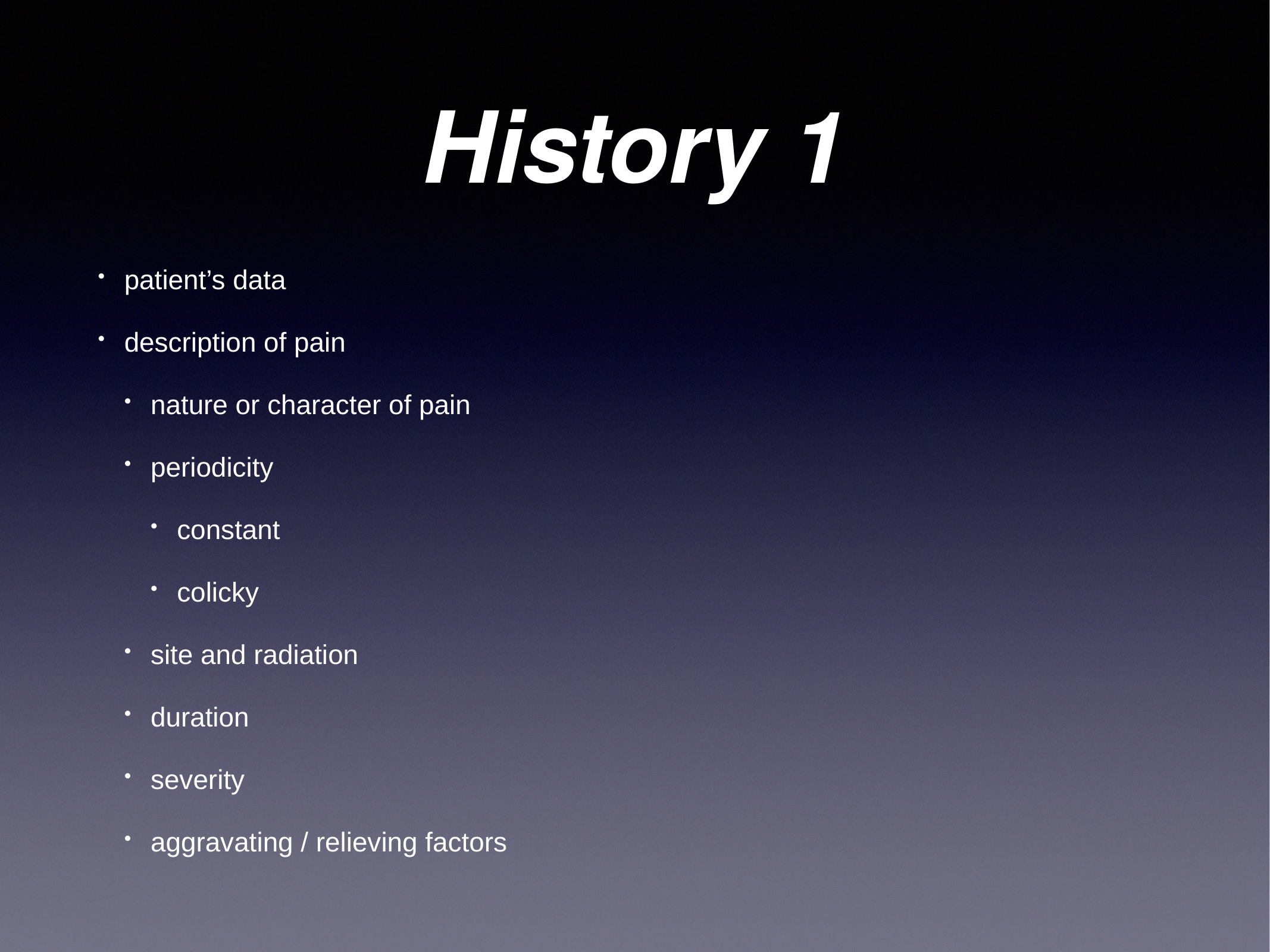

# History 1
patient’s data
description of pain
nature or character of pain
periodicity
constant
colicky
site and radiation
duration
severity
aggravating / relieving factors